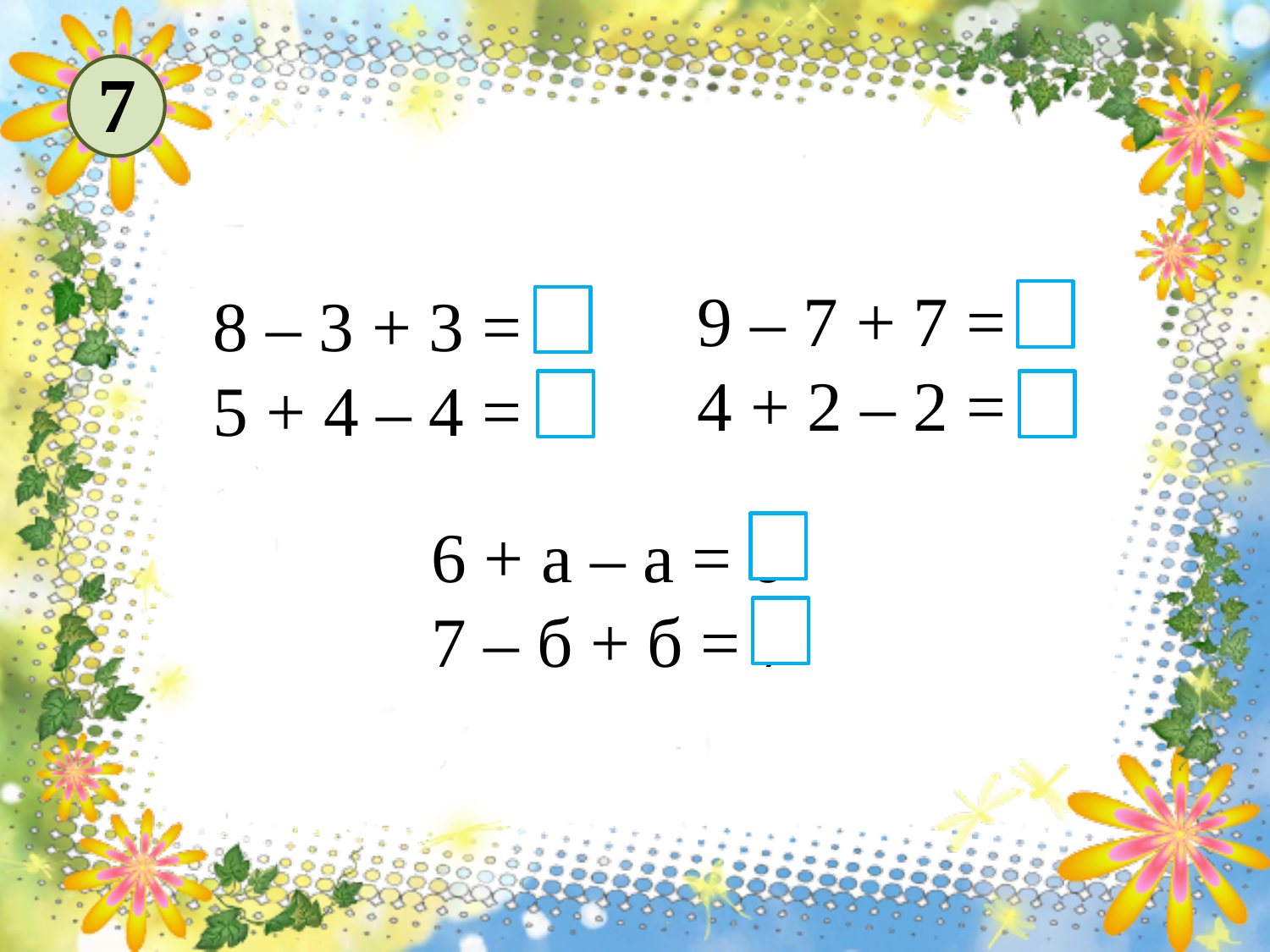

7

9 – 7 + 7 = 9
4 + 2 – 2 = 4
8 – 3 + 3 = 8
5 + 4 – 4 = 5

6 + а – а = 6
7 – б + б = 7